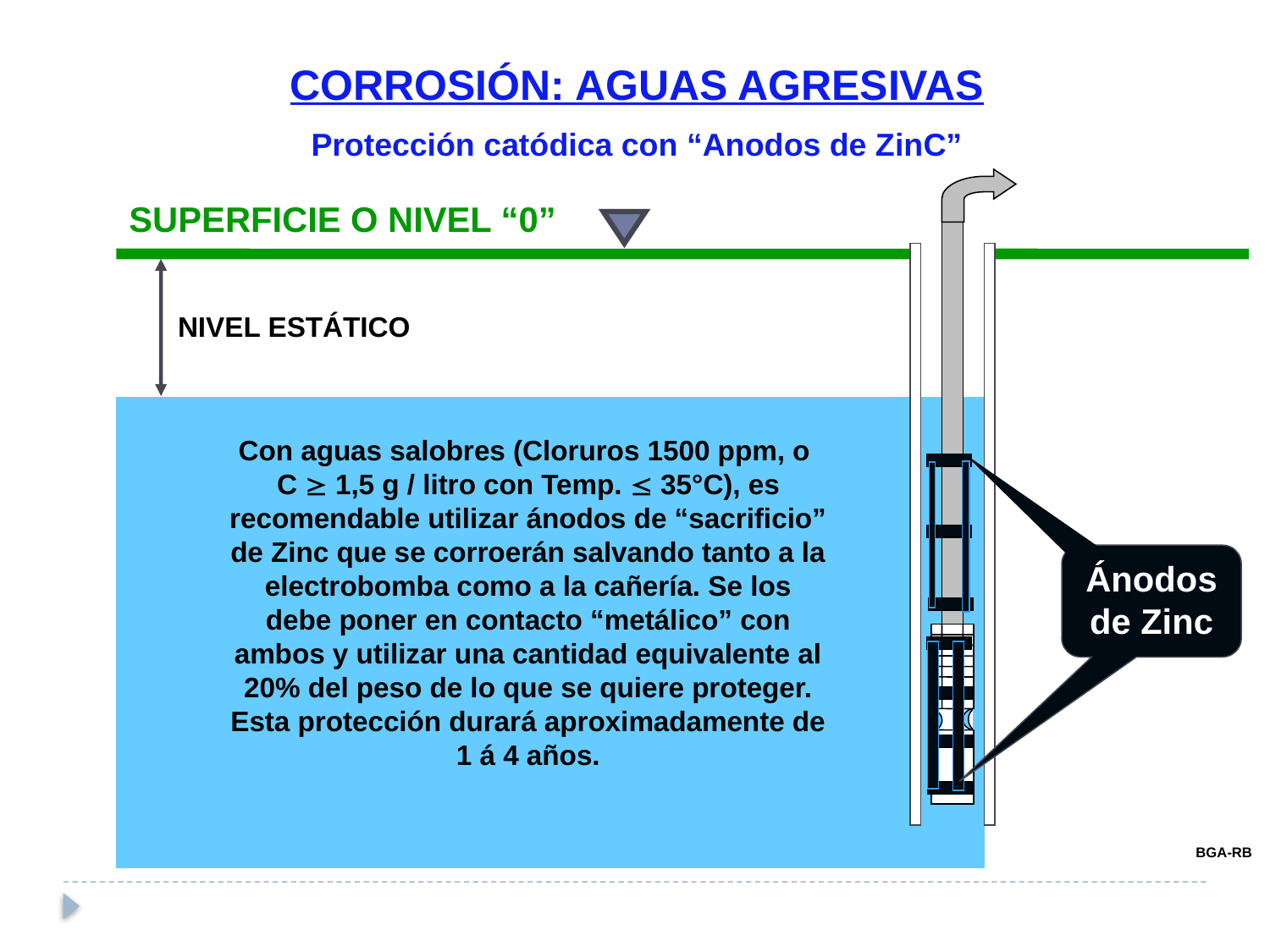

CORROSIÓN: AGUAS AGRESIVAS
Protección catódica con “Anodos de ZinC”

SUPERFICIE O NIVEL “0”

NIVEL ESTÁTICO

Con aguas salobres (Cloruros 1500 ppm, o  C ≥ 1,5 g / litro con Temp. ≤ 35°C), es recomendable utilizar ánodos de “sacrificio” de Zinc que se corroerán salvando tanto a la electrobomba como a la cañería. Se los debe poner en contacto “metálico” con ambos y utilizar una cantidad equivalente al 20% del peso de lo que se quiere proteger. Esta protección durará aproximadamente de 1 á 4 años.

Ánodos de Zinc

BGA-RB